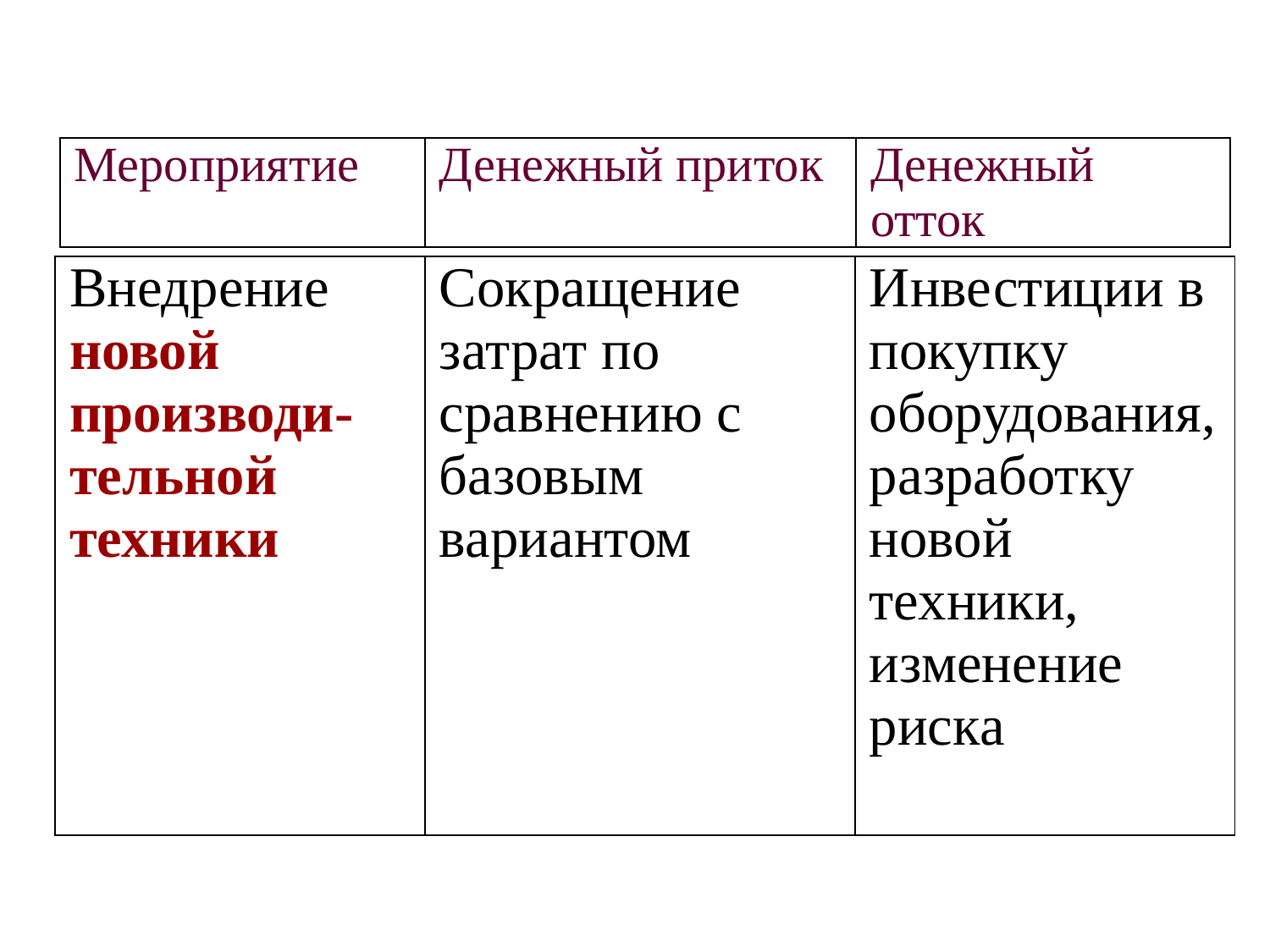

| Мероприятие | Денежный приток | Денежный отток |
| --- | --- | --- |
| Внедрение новой производи-тельной техники | Сокращение затрат по сравнению с базовым вариантом | Инвестиции в покупку оборудования, разработку новой техники, изменение риска |
| --- | --- | --- |